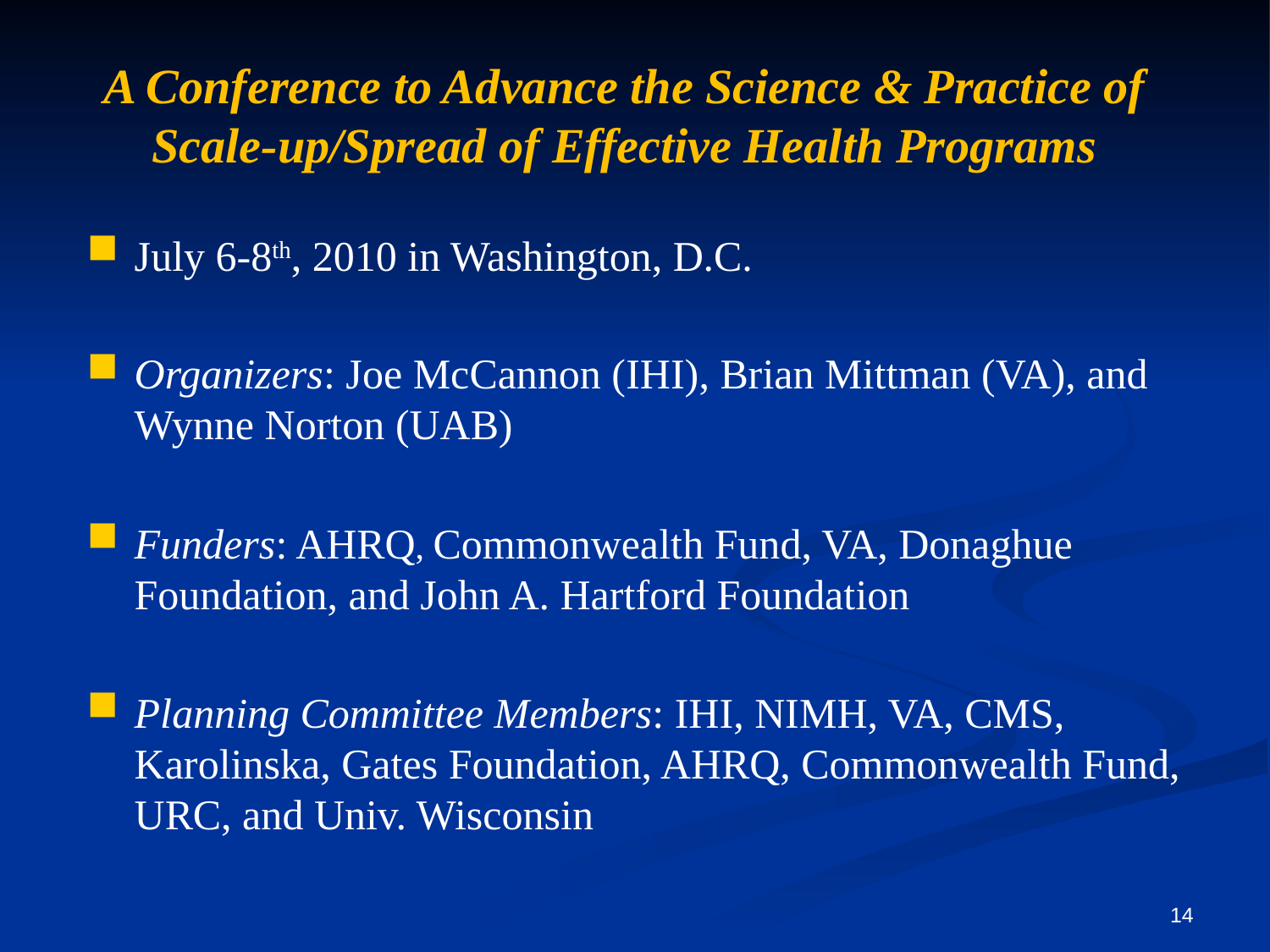

# A Conference to Advance the Science & Practice of Scale-up/Spread of Effective Health Programs
July 6-8th, 2010 in Washington, D.C.

Organizers: Joe McCannon (IHI), Brian Mittman (VA), and Wynne Norton (UAB)

Funders: AHRQ, Commonwealth Fund, VA, Donaghue Foundation, and John A. Hartford Foundation

Planning Committee Members: IHI, NIMH, VA, CMS, Karolinska, Gates Foundation, AHRQ, Commonwealth Fund, URC, and Univ. Wisconsin
14